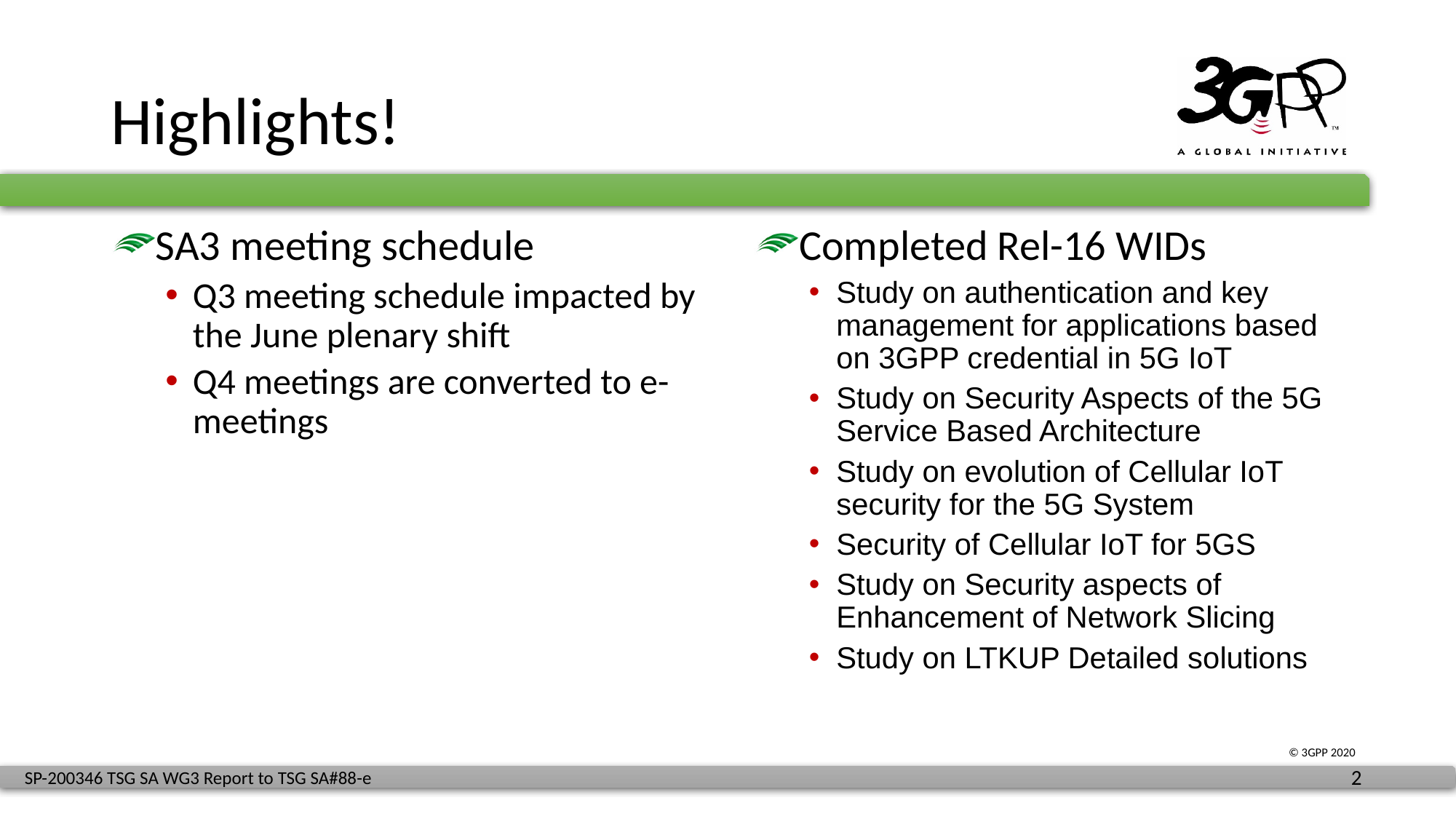

# Highlights!
SA3 meeting schedule
Q3 meeting schedule impacted by the June plenary shift
Q4 meetings are converted to e-meetings

Completed Rel-16 WIDs
Study on authentication and key management for applications based on 3GPP credential in 5G IoT
Study on Security Aspects of the 5G Service Based Architecture
Study on evolution of Cellular IoT security for the 5G System
Security of Cellular IoT for 5GS
Study on Security aspects of Enhancement of Network Slicing
Study on LTKUP Detailed solutions